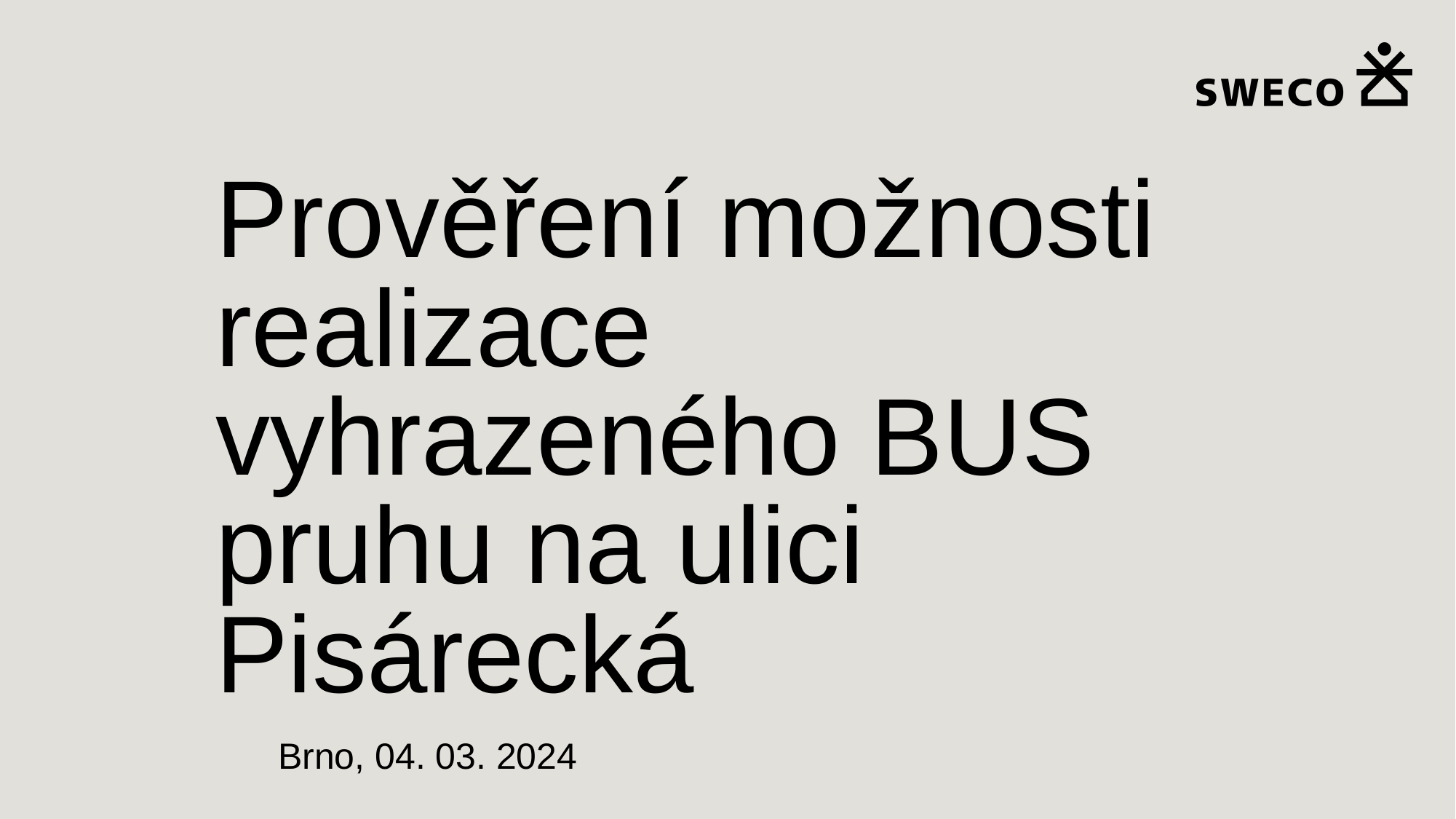

# Prověření možnosti realizace vyhrazeného BUS pruhu na ulici Pisárecká
Brno, 04. 03. 2024
1